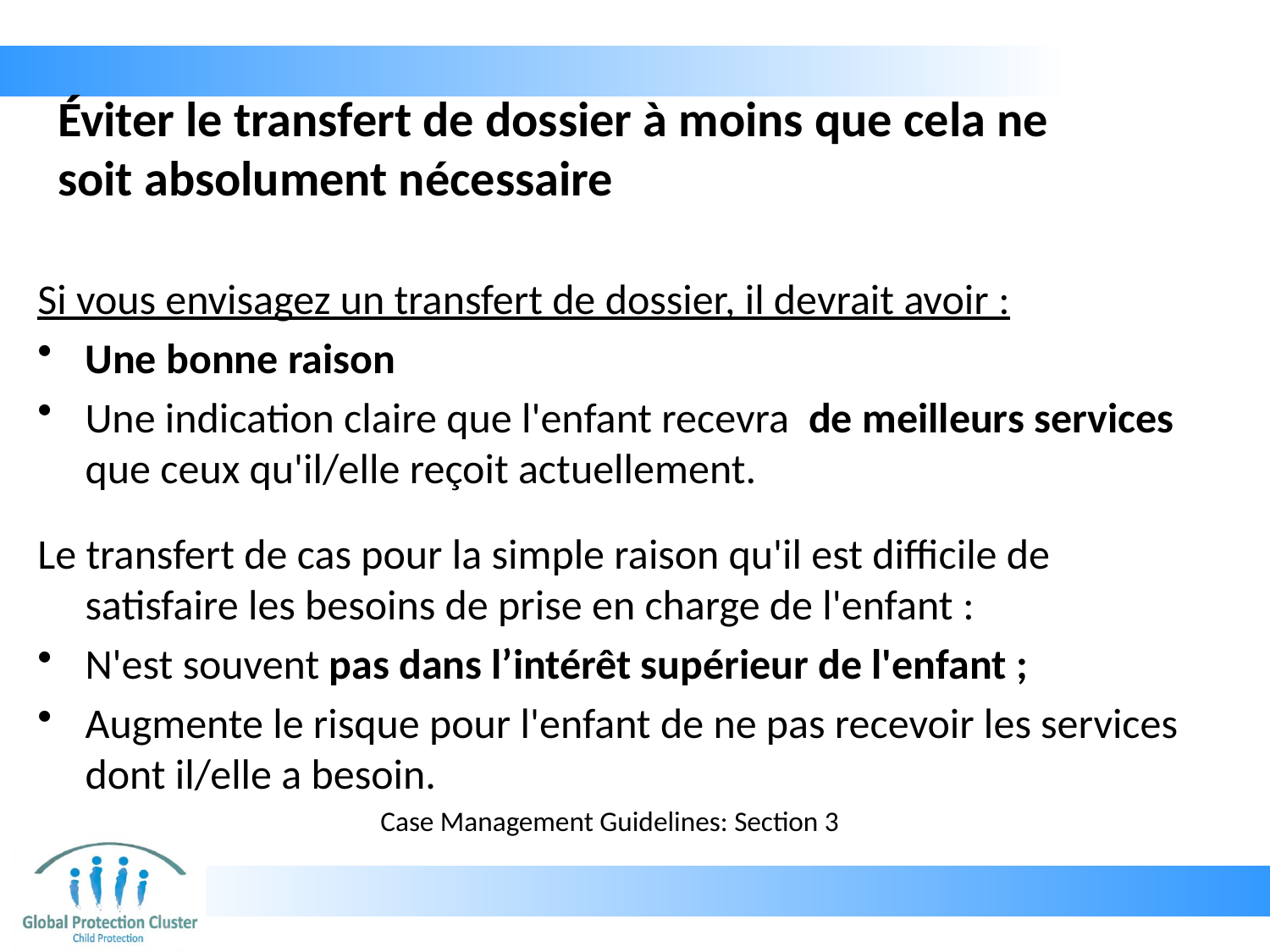

# Éviter le transfert de dossier à moins que cela ne soit absolument nécessaire

Si vous envisagez un transfert de dossier, il devrait avoir :
Une bonne raison
Une indication claire que l'enfant recevra  de meilleurs services que ceux qu'il/elle reçoit actuellement.

Le transfert de cas pour la simple raison qu'il est difficile de satisfaire les besoins de prise en charge de l'enfant :
N'est souvent pas dans l’intérêt supérieur de l'enfant ;
Augmente le risque pour l'enfant de ne pas recevoir les services dont il/elle a besoin.
Case Management Guidelines: Section 3